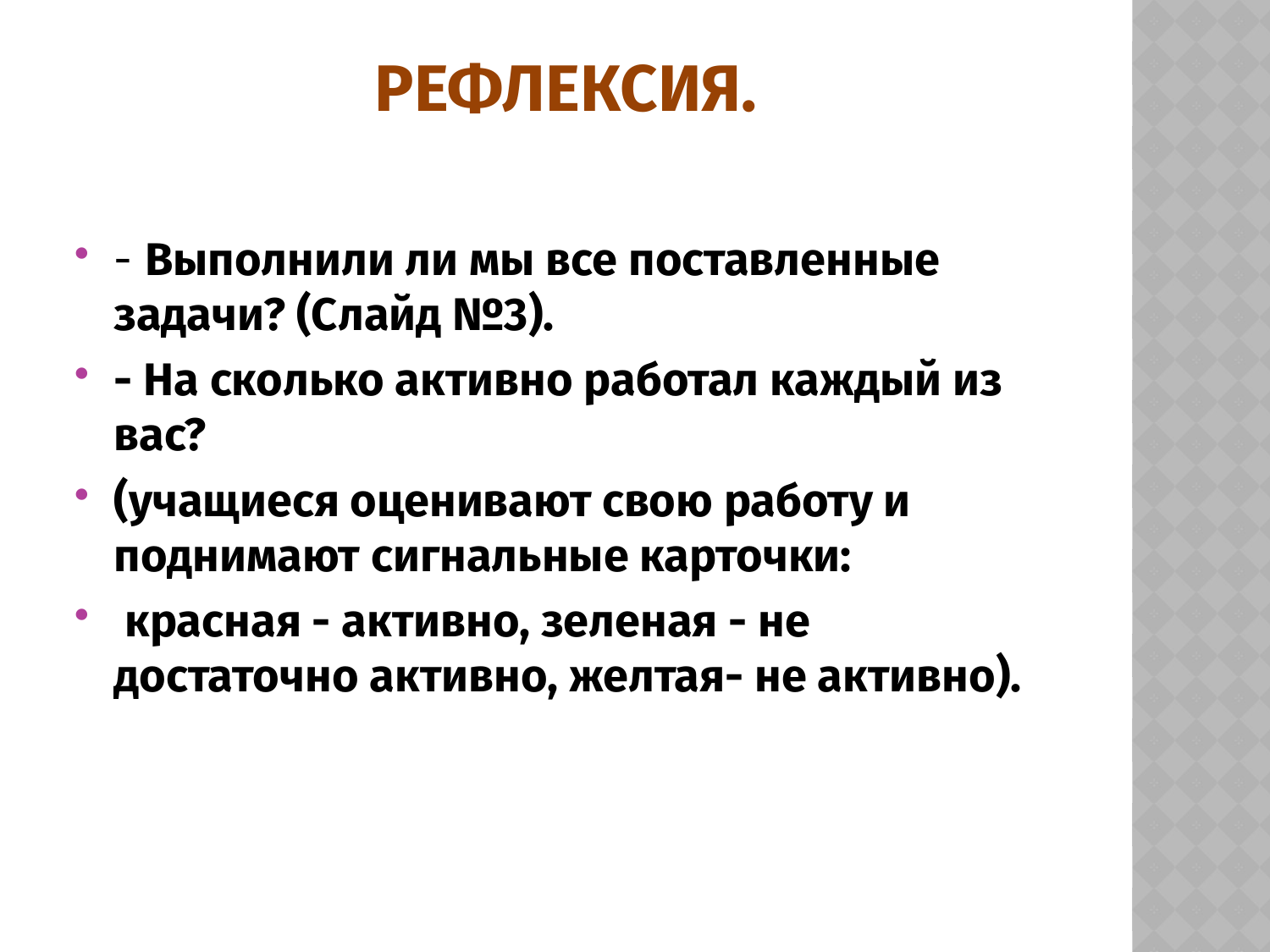

# Рефлексия.
- Выполнили ли мы все поставленные задачи? (Слайд №3).
- На сколько активно работал каждый из вас?
(учащиеся оценивают свою работу и поднимают сигнальные карточки:
 красная - активно, зеленая - не достаточно активно, желтая- не активно).